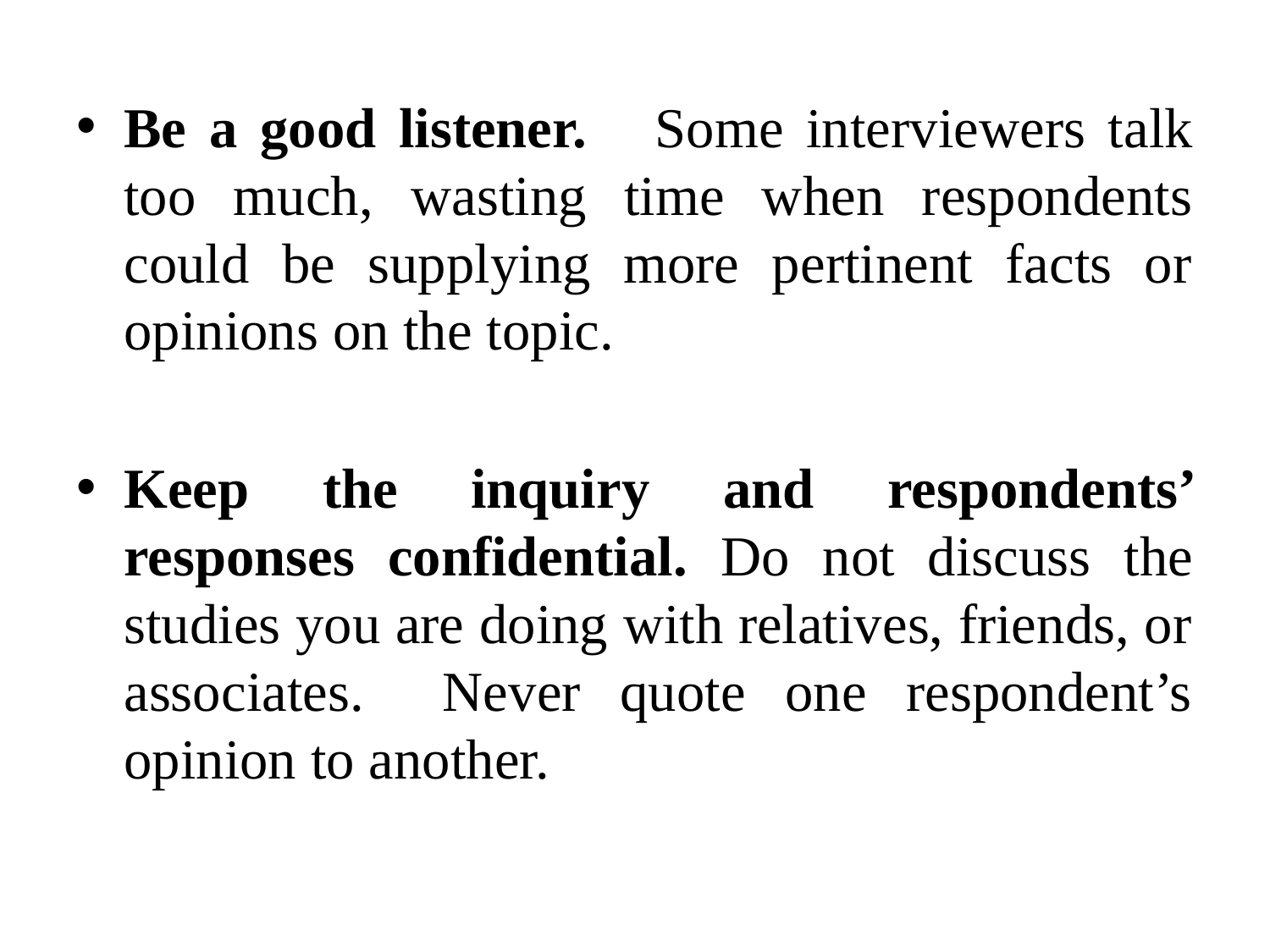

Be a good listener.   Some interviewers talk too much, wasting time when respondents could be supplying more pertinent facts or opinions on the topic.

Keep the inquiry and respondents’ responses confidential. Do not discuss the studies you are doing with relatives, friends, or associates.  Never quote one respondent’s opinion to another.